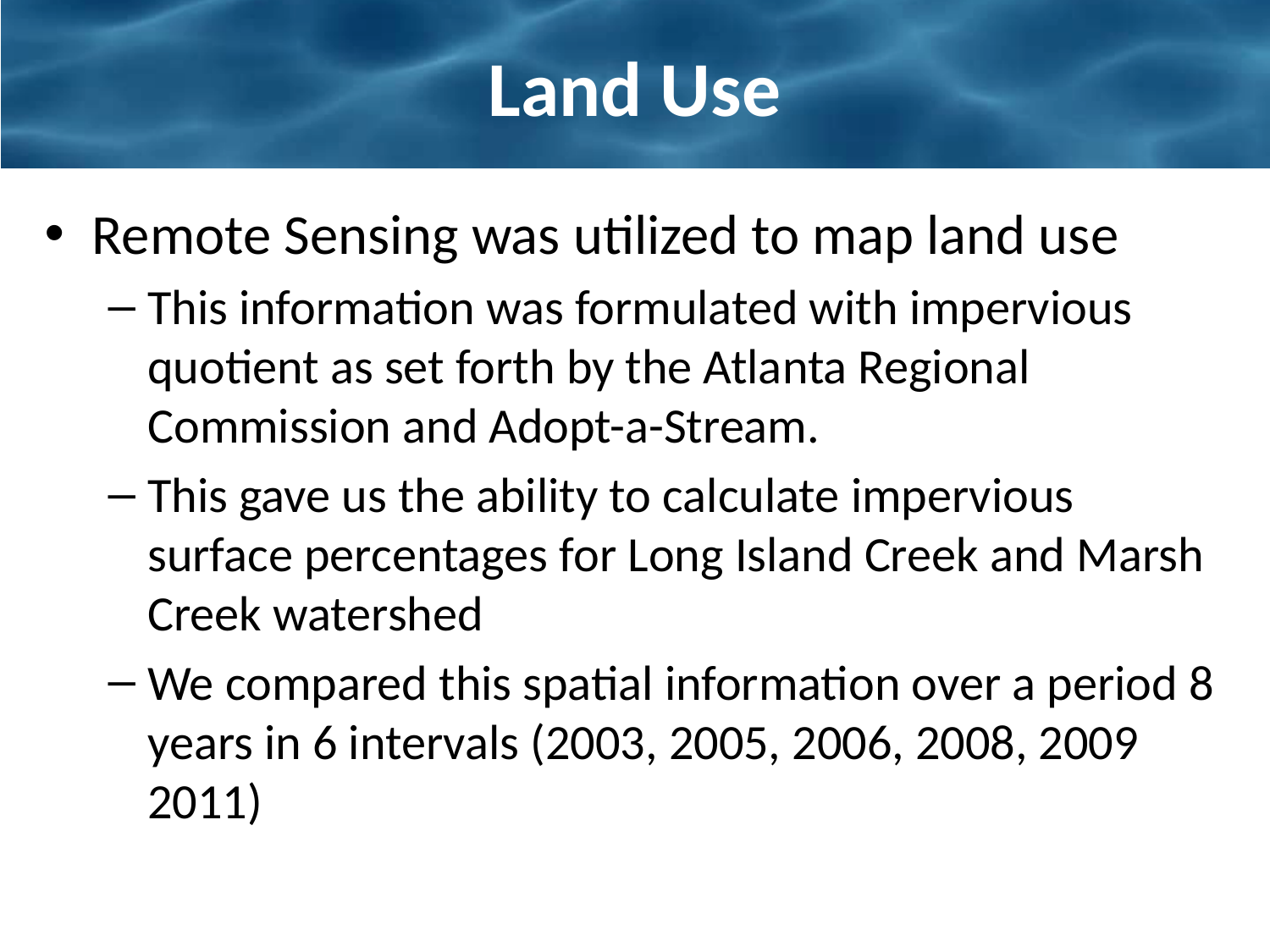

# Land Use
Remote Sensing was utilized to map land use
This information was formulated with impervious quotient as set forth by the Atlanta Regional Commission and Adopt-a-Stream.
This gave us the ability to calculate impervious surface percentages for Long Island Creek and Marsh Creek watershed
We compared this spatial information over a period 8 years in 6 intervals (2003, 2005, 2006, 2008, 2009 2011)